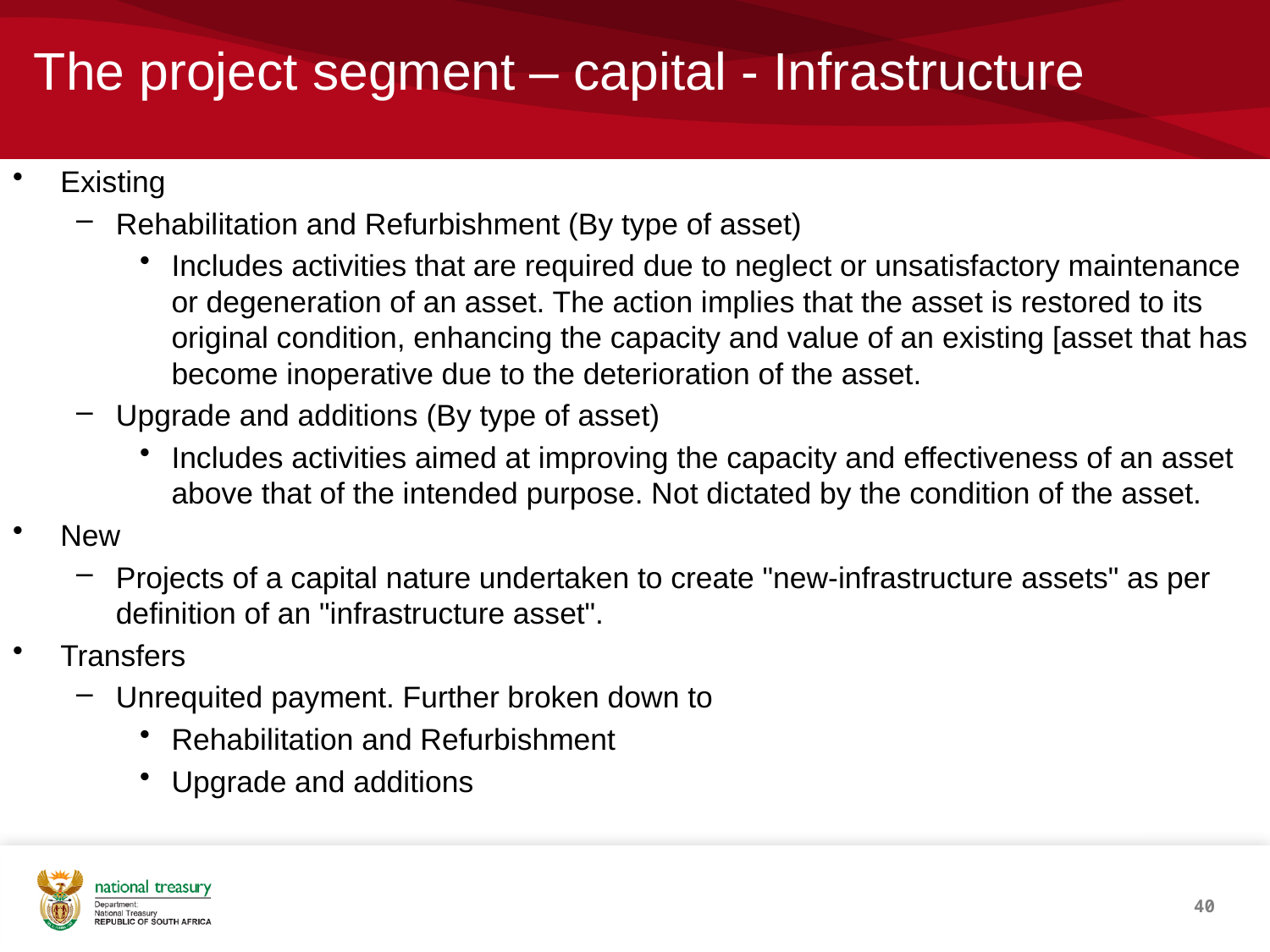

# The project segment – capital - Infrastructure
Existing
Rehabilitation and Refurbishment (By type of asset)
Includes activities that are required due to neglect or unsatisfactory maintenance or degeneration of an asset. The action implies that the asset is restored to its original condition, enhancing the capacity and value of an existing [asset that has become inoperative due to the deterioration of the asset.
Upgrade and additions (By type of asset)
Includes activities aimed at improving the capacity and effectiveness of an asset above that of the intended purpose. Not dictated by the condition of the asset.
New
Projects of a capital nature undertaken to create "new-infrastructure assets" as per definition of an "infrastructure asset".
Transfers
Unrequited payment. Further broken down to
Rehabilitation and Refurbishment
Upgrade and additions
40